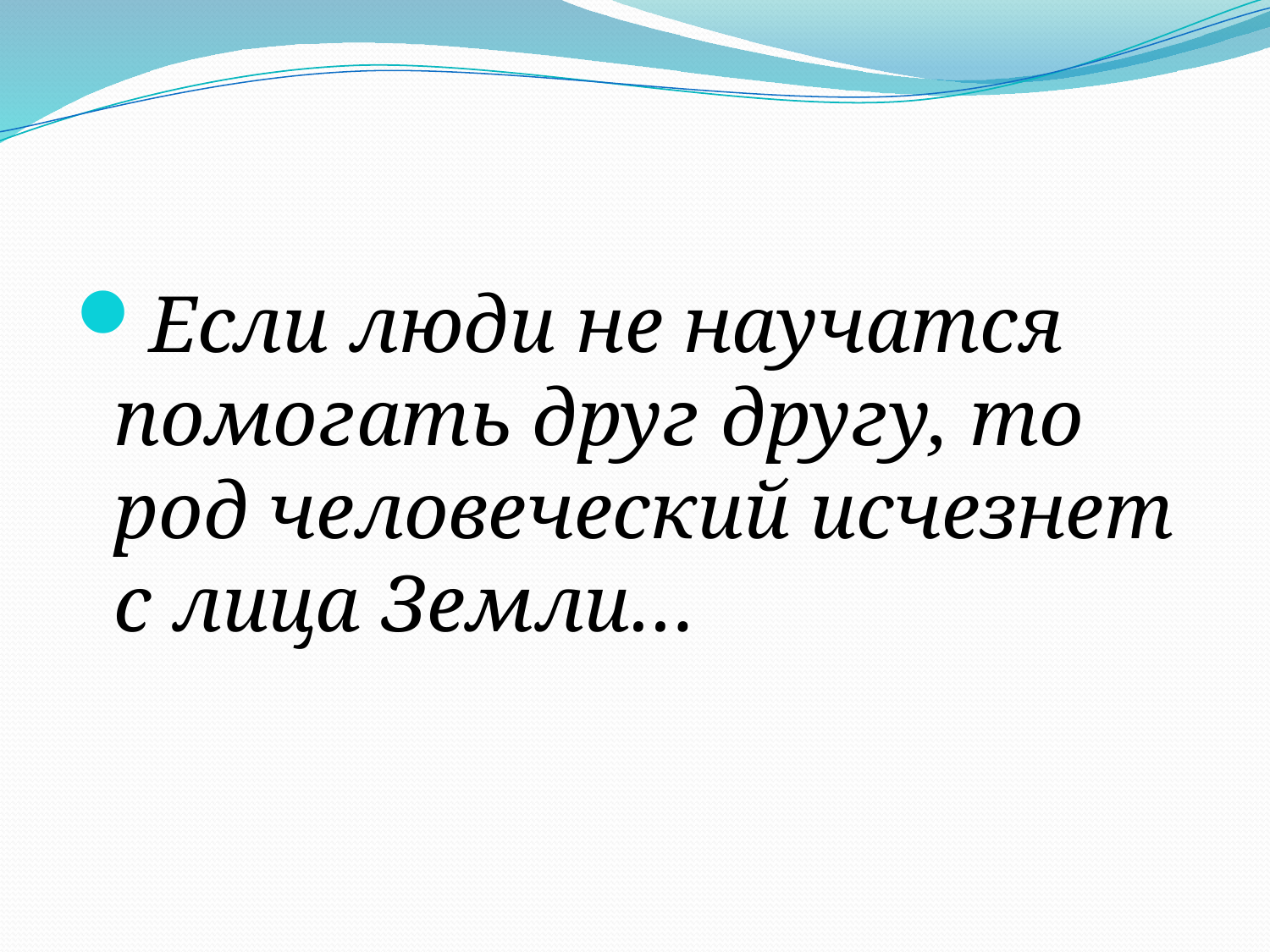

Если люди не научатся помогать друг другу, то род человеческий исчезнет с лица Земли…